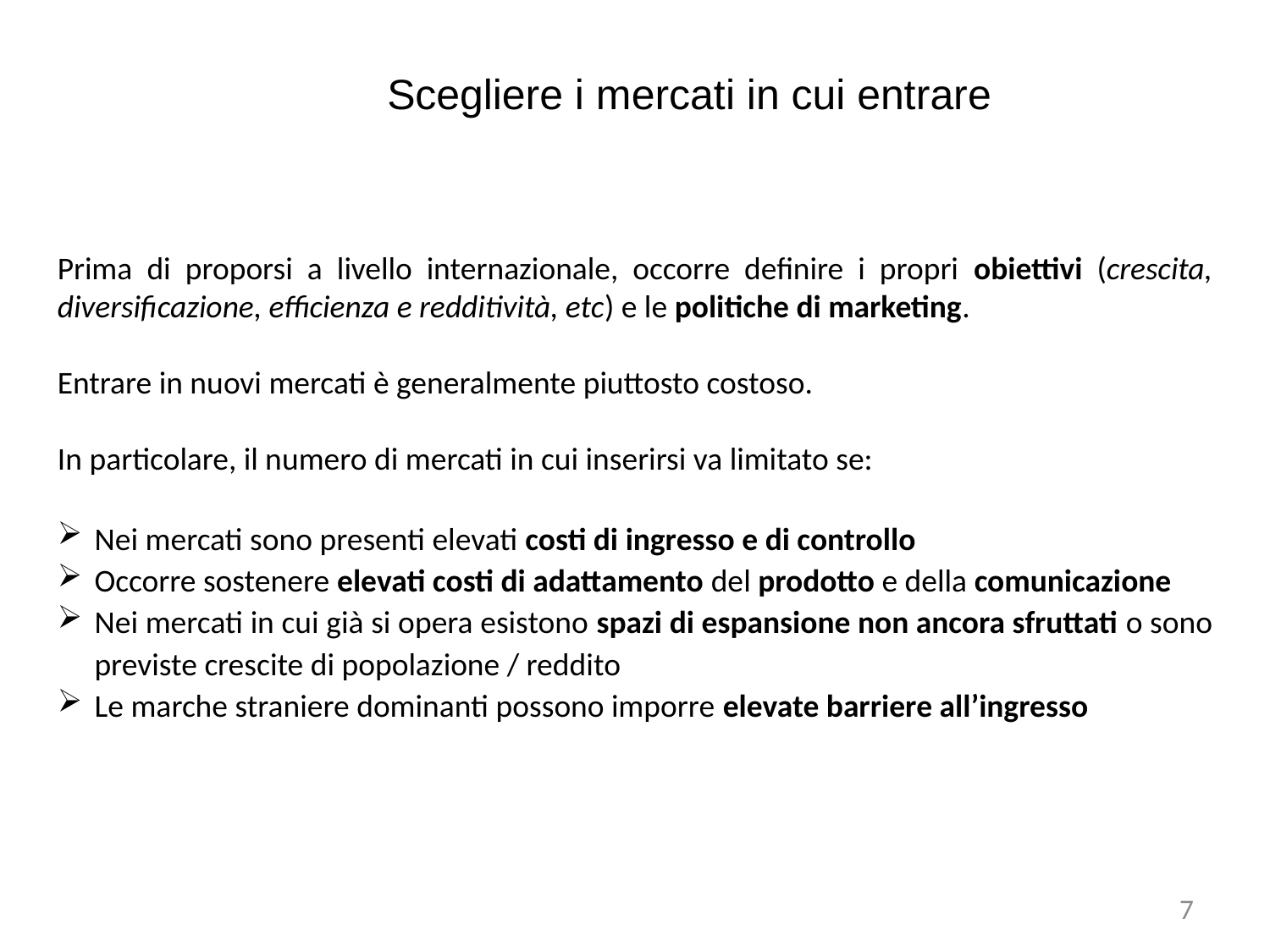

Scegliere i mercati in cui entrare
Prima di proporsi a livello internazionale, occorre definire i propri obiettivi (crescita, diversificazione, efficienza e redditività, etc) e le politiche di marketing.

Entrare in nuovi mercati è generalmente piuttosto costoso.

In particolare, il numero di mercati in cui inserirsi va limitato se:

Nei mercati sono presenti elevati costi di ingresso e di controllo
Occorre sostenere elevati costi di adattamento del prodotto e della comunicazione
Nei mercati in cui già si opera esistono spazi di espansione non ancora sfruttati o sono previste crescite di popolazione / reddito
Le marche straniere dominanti possono imporre elevate barriere all’ingresso

7